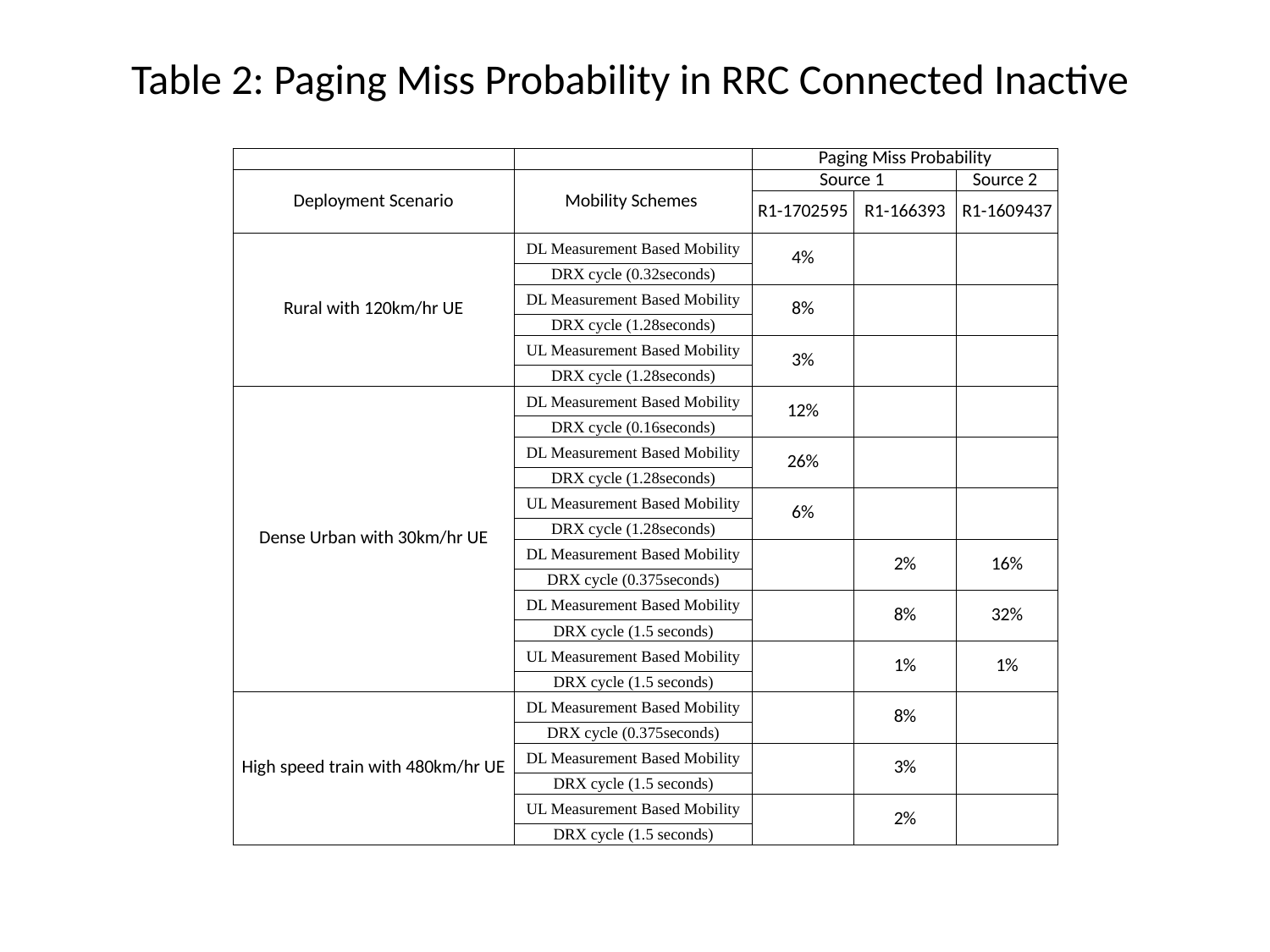

Table 2: Paging Miss Probability in RRC Connected Inactive
|  |  | Paging Miss Probability |  |  |
| --- | --- | --- | --- | --- |
| Deployment Scenario | Mobility Schemes | Source 1 |  | Source 2 |
|  |  | R1-1702595 | R1-166393 | R1-1609437 |
| Rural with 120km/hr UE | DL Measurement Based Mobility | 4% |  |  |
|  | DRX cycle (0.32seconds) |  |  |  |
|  | DL Measurement Based Mobility | 8% |  |  |
|  | DRX cycle (1.28seconds) |  |  |  |
|  | UL Measurement Based Mobility | 3% |  |  |
|  | DRX cycle (1.28seconds) |  |  |  |
| Dense Urban with 30km/hr UE | DL Measurement Based Mobility | 12% |  |  |
|  | DRX cycle (0.16seconds) |  |  |  |
|  | DL Measurement Based Mobility | 26% |  |  |
|  | DRX cycle (1.28seconds) |  |  |  |
|  | UL Measurement Based Mobility | 6% |  |  |
|  | DRX cycle (1.28seconds) |  |  |  |
|  | DL Measurement Based Mobility |  | 2% | 16% |
|  | DRX cycle (0.375seconds) |  |  |  |
|  | DL Measurement Based Mobility |  | 8% | 32% |
|  | DRX cycle (1.5 seconds) |  |  |  |
|  | UL Measurement Based Mobility |  | 1% | 1% |
|  | DRX cycle (1.5 seconds) |  |  |  |
| High speed train with 480km/hr UE | DL Measurement Based Mobility |  | 8% |  |
|  | DRX cycle (0.375seconds) |  |  |  |
|  | DL Measurement Based Mobility |  | 3% |  |
|  | DRX cycle (1.5 seconds) |  |  |  |
|  | UL Measurement Based Mobility |  | 2% |  |
|  | DRX cycle (1.5 seconds) |  |  |  |